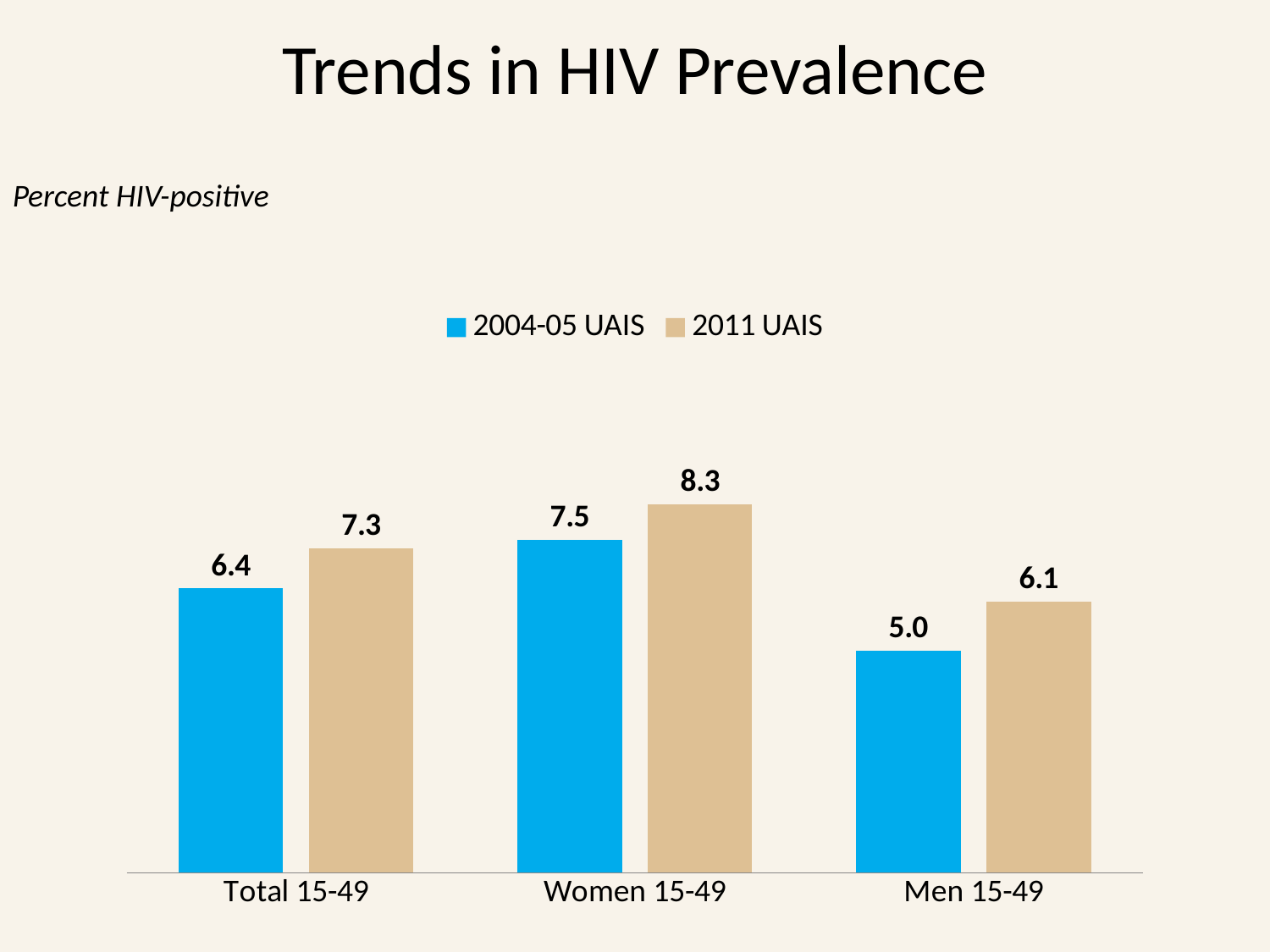

# Trends in HIV Prevalence
Percent HIV-positive

### Chart

| Category | 2004-05 UAIS | 2011 UAIS |
|---|---|---|
| Total 15-49 | 6.4 | 7.3 |
| Women 15-49 | 7.5 | 8.3 |
| Men 15-49 | 5.0 | 6.1 |